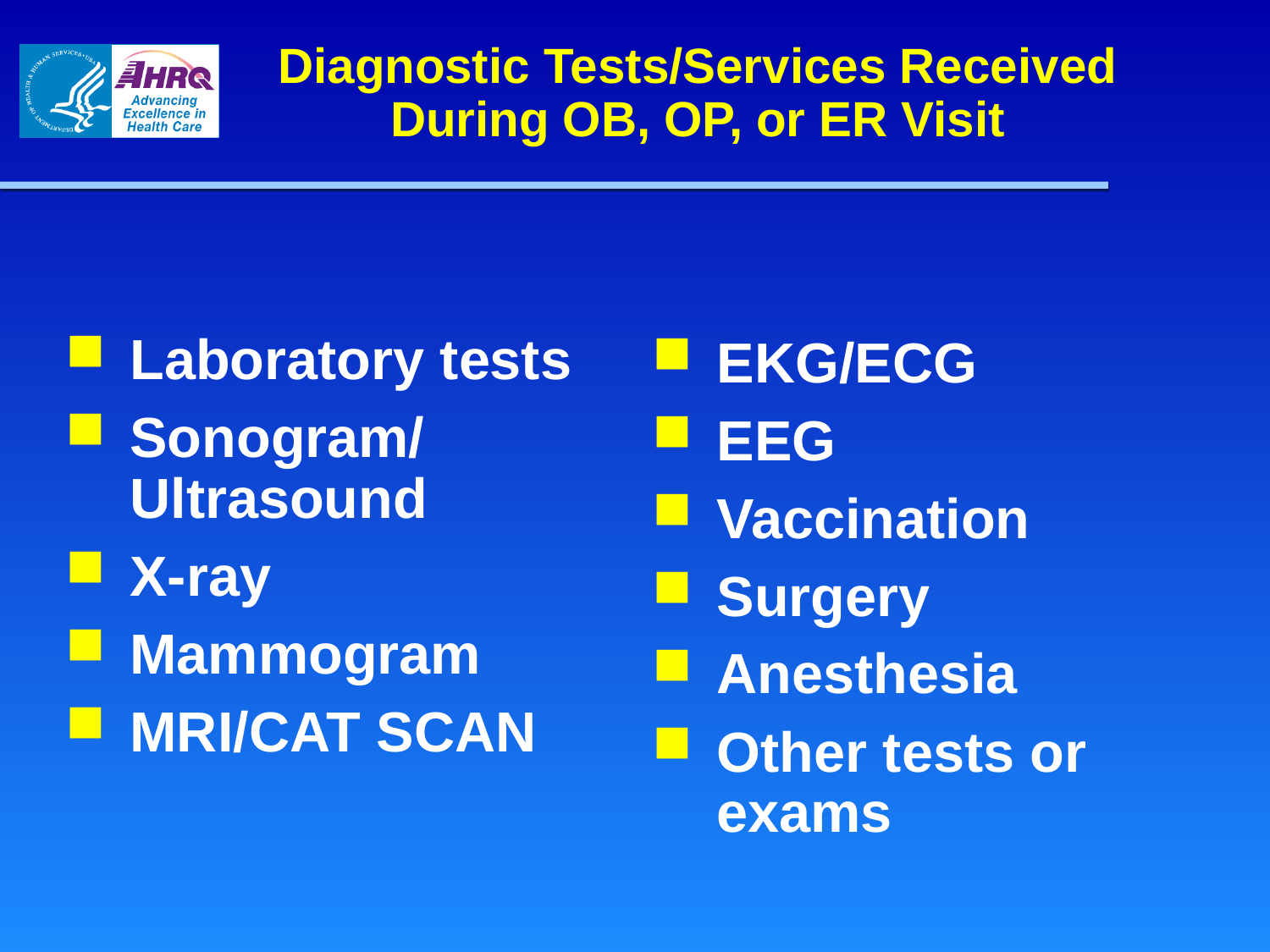

# Diagnostic Tests/Services Received During OB, OP, or ER Visit

Laboratory tests
Sonogram/ Ultrasound
X-ray
Mammogram
MRI/CAT SCAN

EKG/ECG
EEG
Vaccination
Surgery
Anesthesia
Other tests or exams